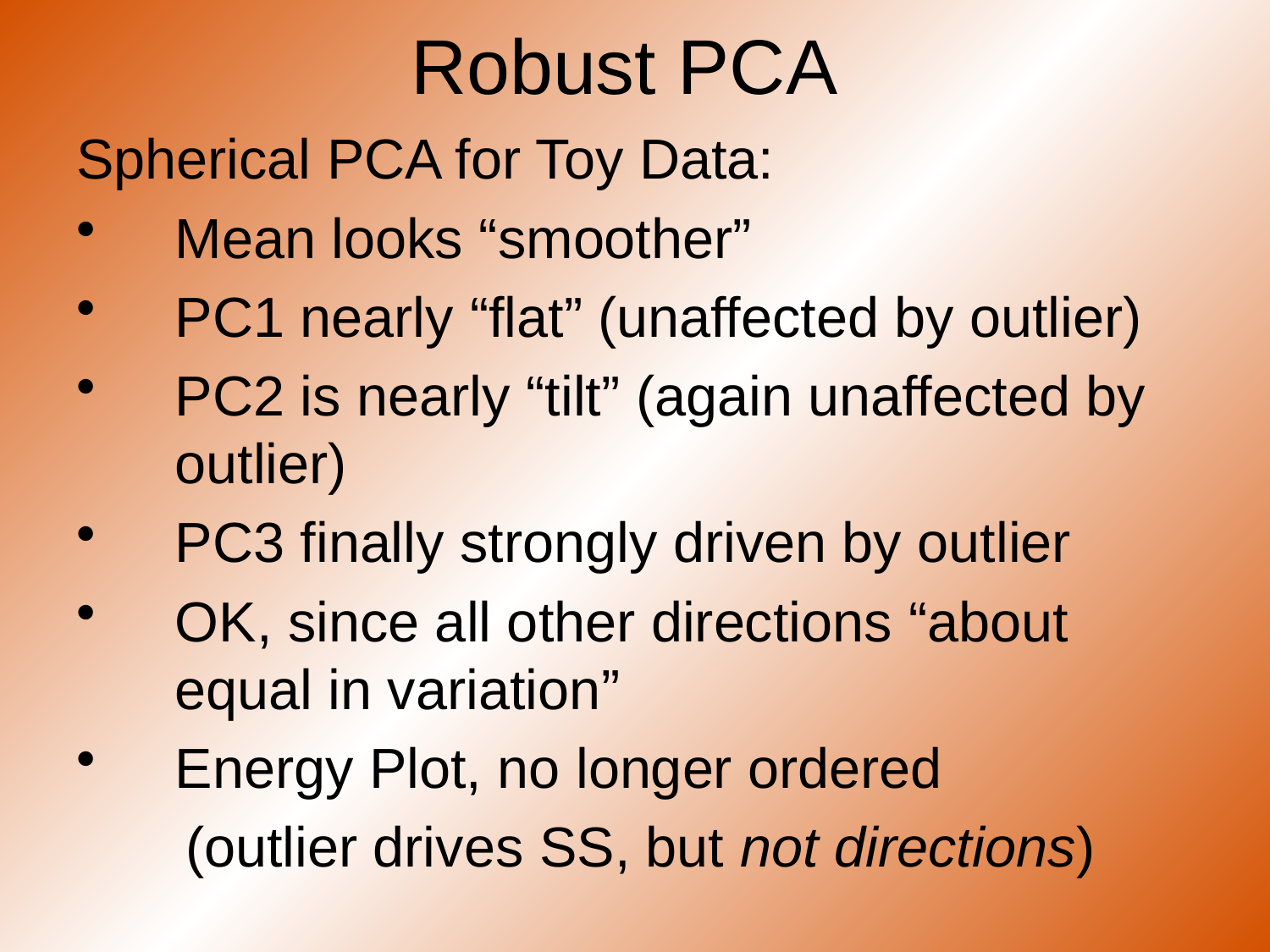

Robust PCA
Spherical PCA for Toy Data:
Mean looks “smoother”
PC1 nearly “flat” (unaffected by outlier)
PC2 is nearly “tilt” (again unaffected by outlier)
PC3 finally strongly driven by outlier
OK, since all other directions “about equal in variation”
Energy Plot, no longer ordered
(outlier drives SS, but not directions)